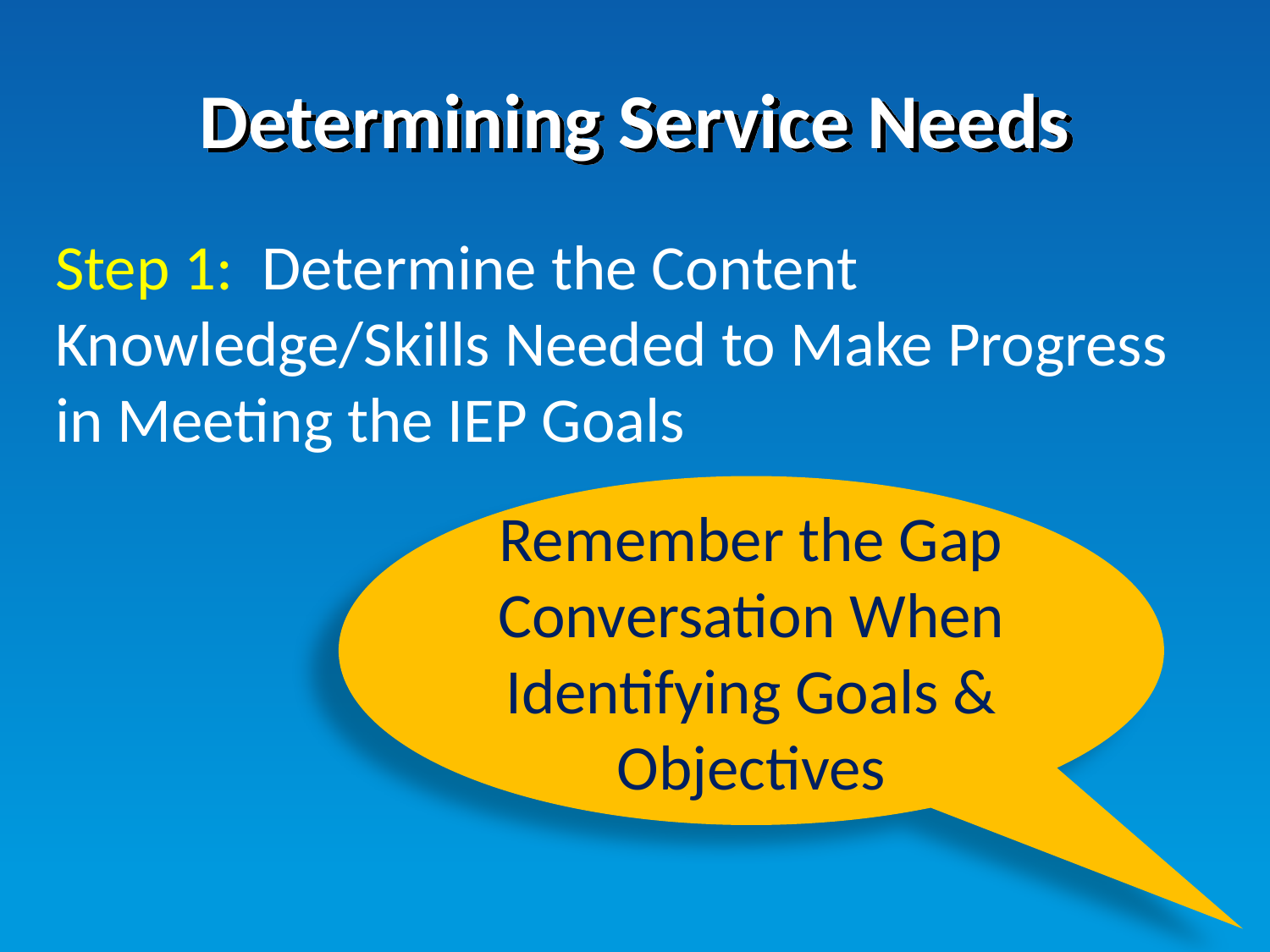

# Determining Service Needs
Step 1:  Determine the Content Knowledge/Skills Needed to Make Progress in Meeting the IEP Goals
Remember the Gap Conversation When Identifying Goals & Objectives